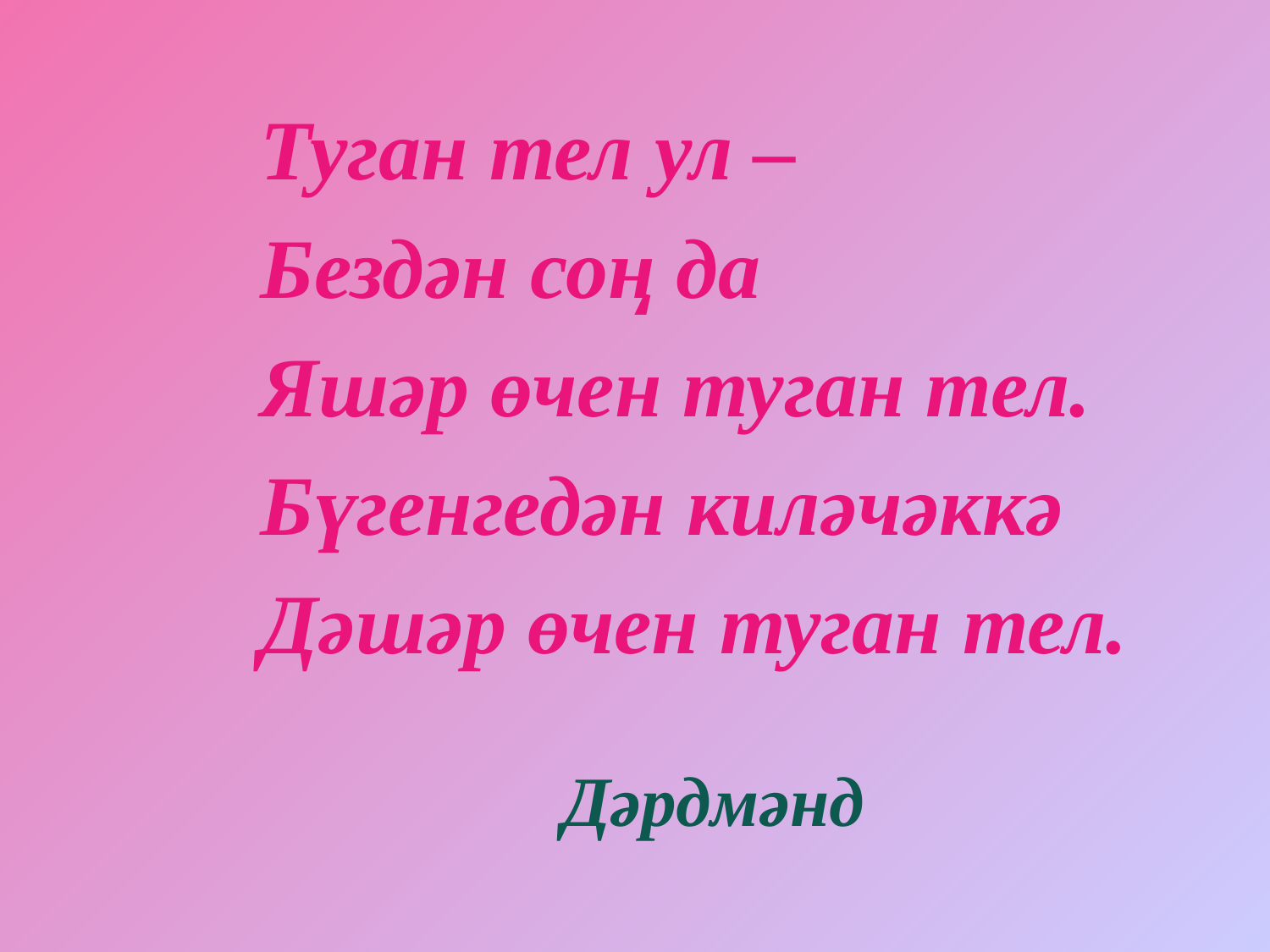

Туган тел ул –
Бездән соң да
Яшәр өчен туган тел.
Бүгенгедән киләчәккә
Дәшәр өчен туган тел.                                        				Дәрдмәнд